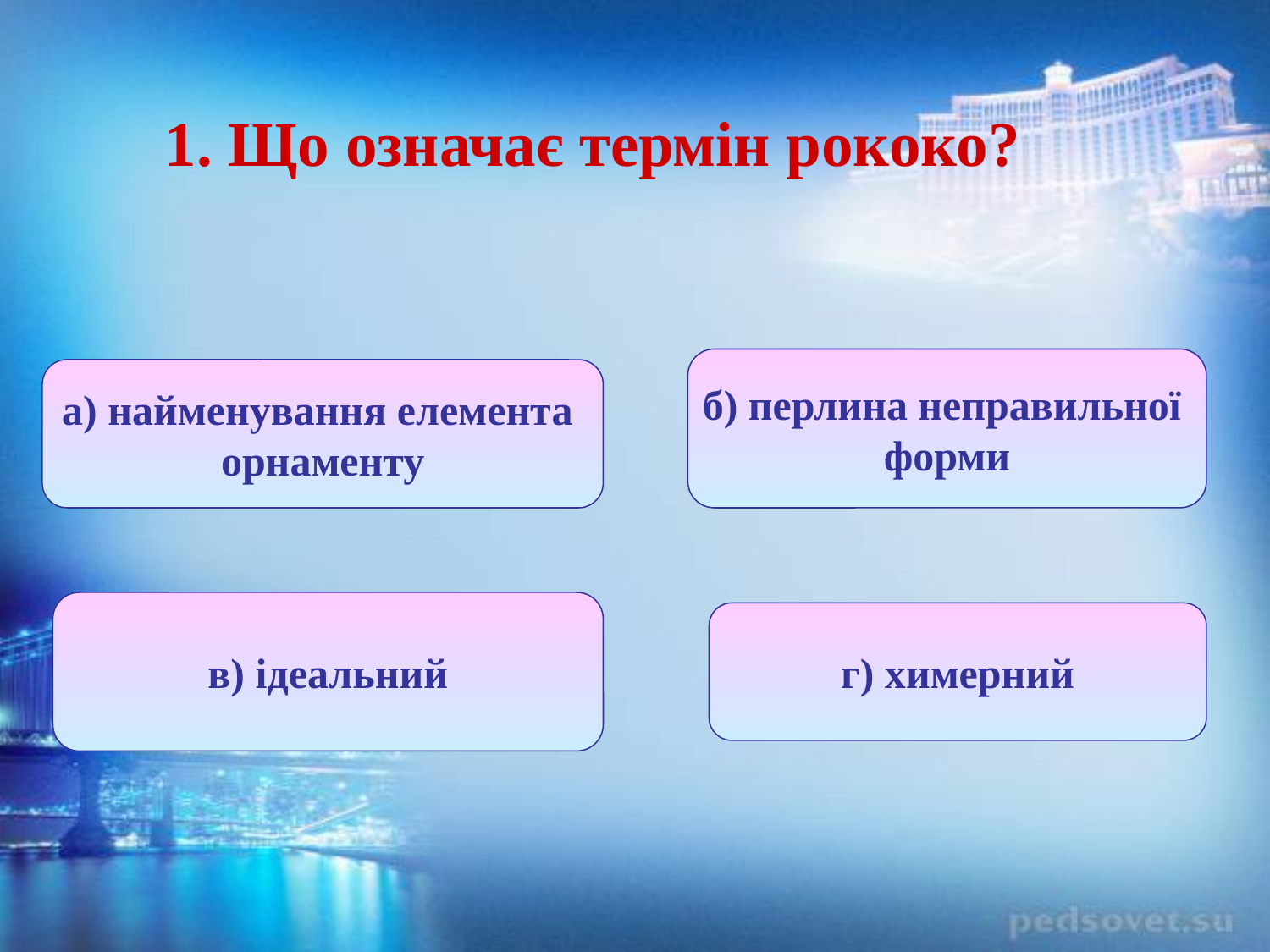

1. Що означає термін рококо?
б) перлина неправильної
форми
а) найменування елемента
орнаменту
в) ідеальний
г) химерний